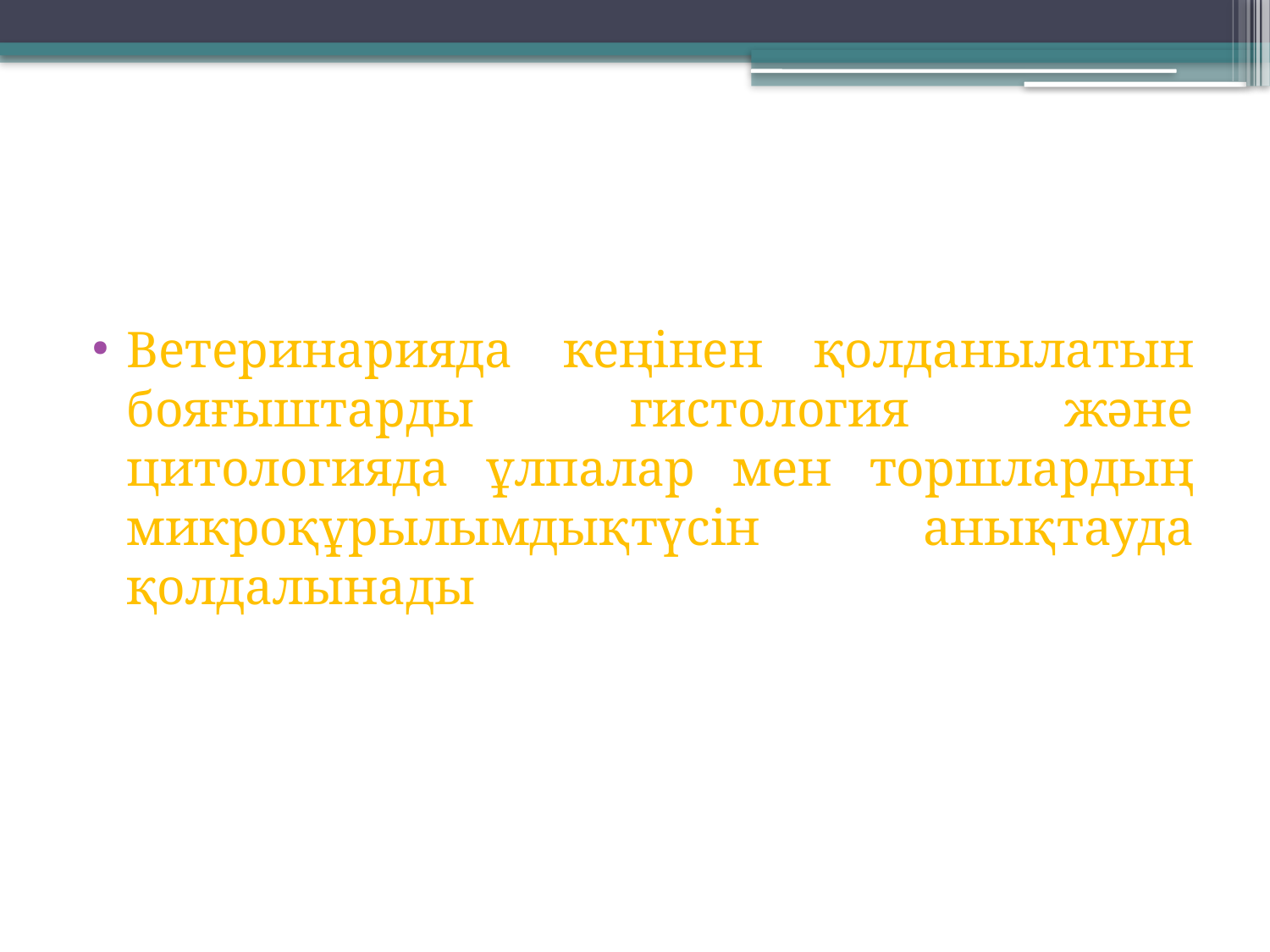

Ветеринарияда кеңінен қолданылатын бояғыштарды гистология және цитологияда ұлпалар мен торшлардың микроқұрылымдықтүсін анықтауда қолдалынады